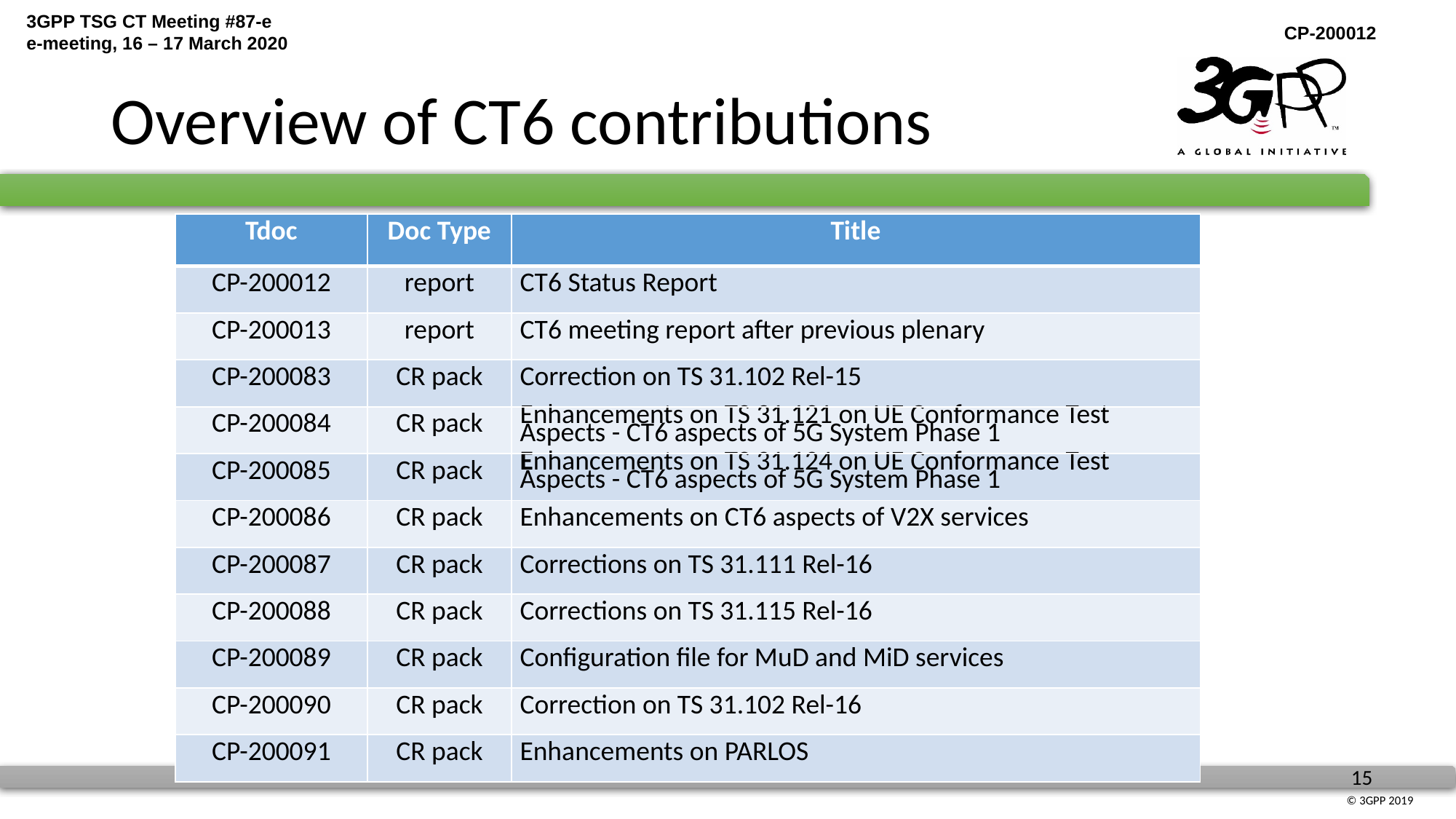

# Overview of CT6 contributions
| Tdoc | Doc Type | Title |
| --- | --- | --- |
| CP-200012 | report | CT6 Status Report |
| CP-200013 | report | CT6 meeting report after previous plenary |
| CP-200083 | CR pack | Correction on TS 31.102 Rel-15 |
| CP-200084 | CR pack | Enhancements on TS 31.121 on UE Conformance Test Aspects - CT6 aspects of 5G System Phase 1 |
| CP-200085 | CR pack | Enhancements on TS 31.124 on UE Conformance Test Aspects - CT6 aspects of 5G System Phase 1 |
| CP-200086 | CR pack | Enhancements on CT6 aspects of V2X services |
| CP-200087 | CR pack | Corrections on TS 31.111 Rel-16 |
| CP-200088 | CR pack | Corrections on TS 31.115 Rel-16 |
| CP-200089 | CR pack | Configuration file for MuD and MiD services |
| CP-200090 | CR pack | Correction on TS 31.102 Rel-16 |
| CP-200091 | CR pack | Enhancements on PARLOS |